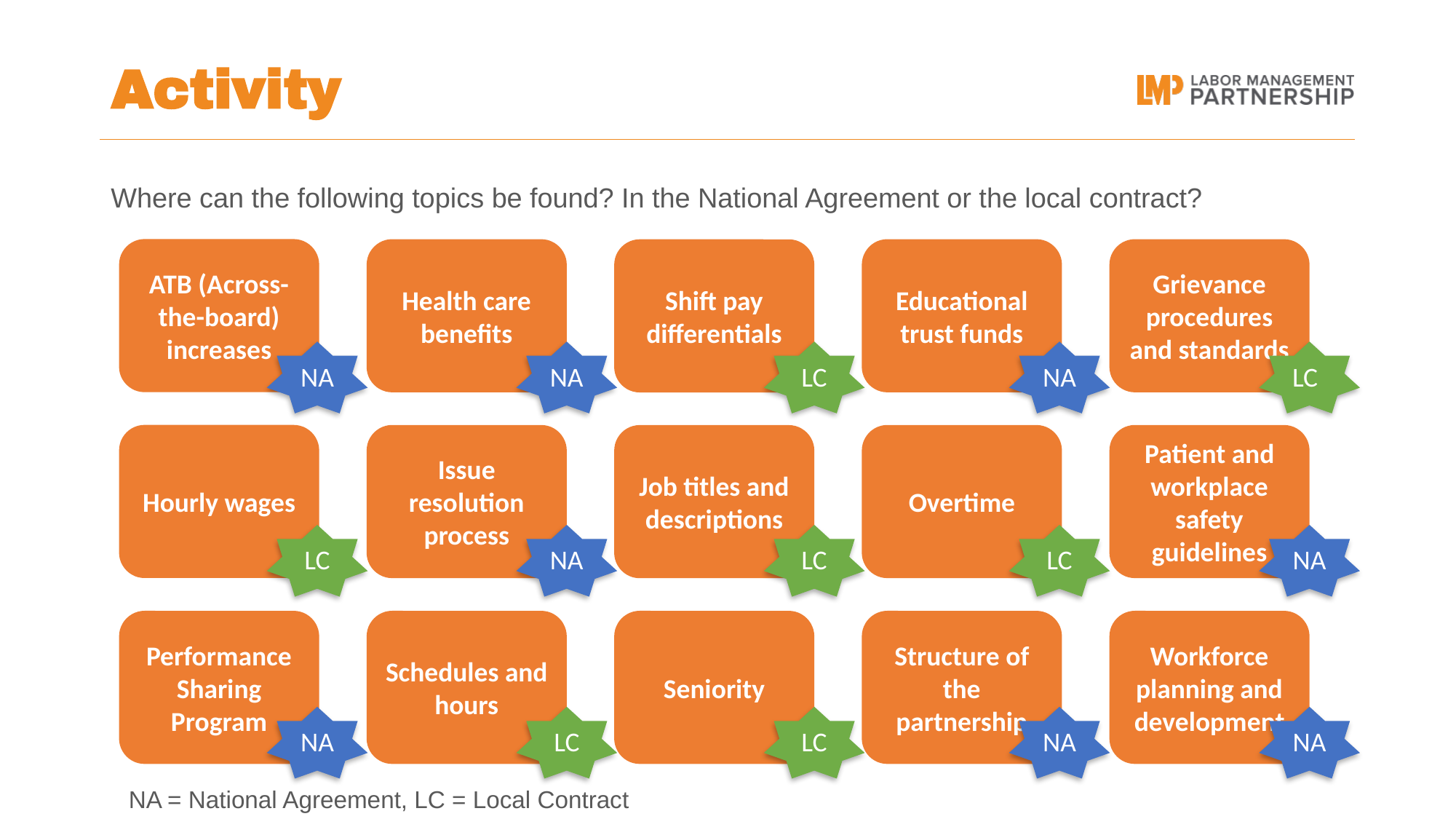

# Activity
Where can the following topics be found? In the National Agreement or the local contract?
ATB (Across-the-board) increases
Health care benefits
Educational trust funds
Grievance procedures and standards
Shift pay differentials
NA
NA
LC
NA
LC
Hourly wages
Issue resolution process
Overtime
Patient and workplace safety guidelines
Job titles and descriptions
LC
NA
LC
LC
NA
Performance Sharing Program
Schedules and hours
Seniority
Structure of the partnership
Workforce planning and development
NA
LC
LC
NA
NA
NA = National Agreement, LC = Local Contract